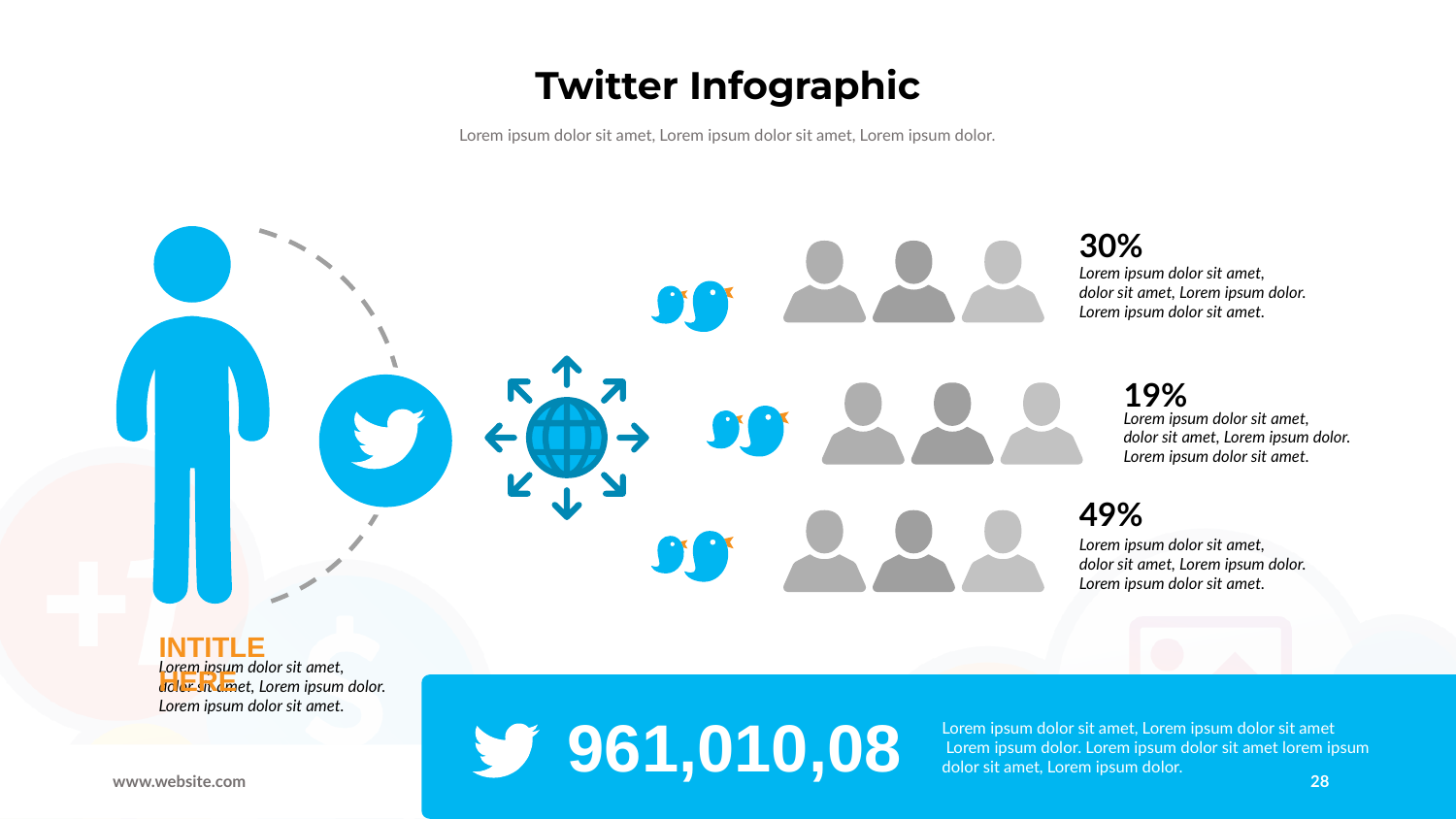

# Twitter Infographic
Lorem ipsum dolor sit amet, Lorem ipsum dolor sit amet, Lorem ipsum dolor.
30%

Lorem ipsum dolor sit amet,
dolor sit amet, Lorem ipsum dolor.
Lorem ipsum dolor sit amet.

19%

Lorem ipsum dolor sit amet,
dolor sit amet, Lorem ipsum dolor.
Lorem ipsum dolor sit amet.

49%

Lorem ipsum dolor sit amet,
dolor sit amet, Lorem ipsum dolor.
Lorem ipsum dolor sit amet.

INTITLE HERE
Lorem ipsum dolor sit amet,
dolor sit amet, Lorem ipsum dolor.
Lorem ipsum dolor sit amet.

961,010,08
Lorem ipsum dolor sit amet, Lorem ipsum dolor sit amet
 Lorem ipsum dolor. Lorem ipsum dolor sit amet lorem ipsum
dolor sit amet, Lorem ipsum dolor.

28
www.website.com